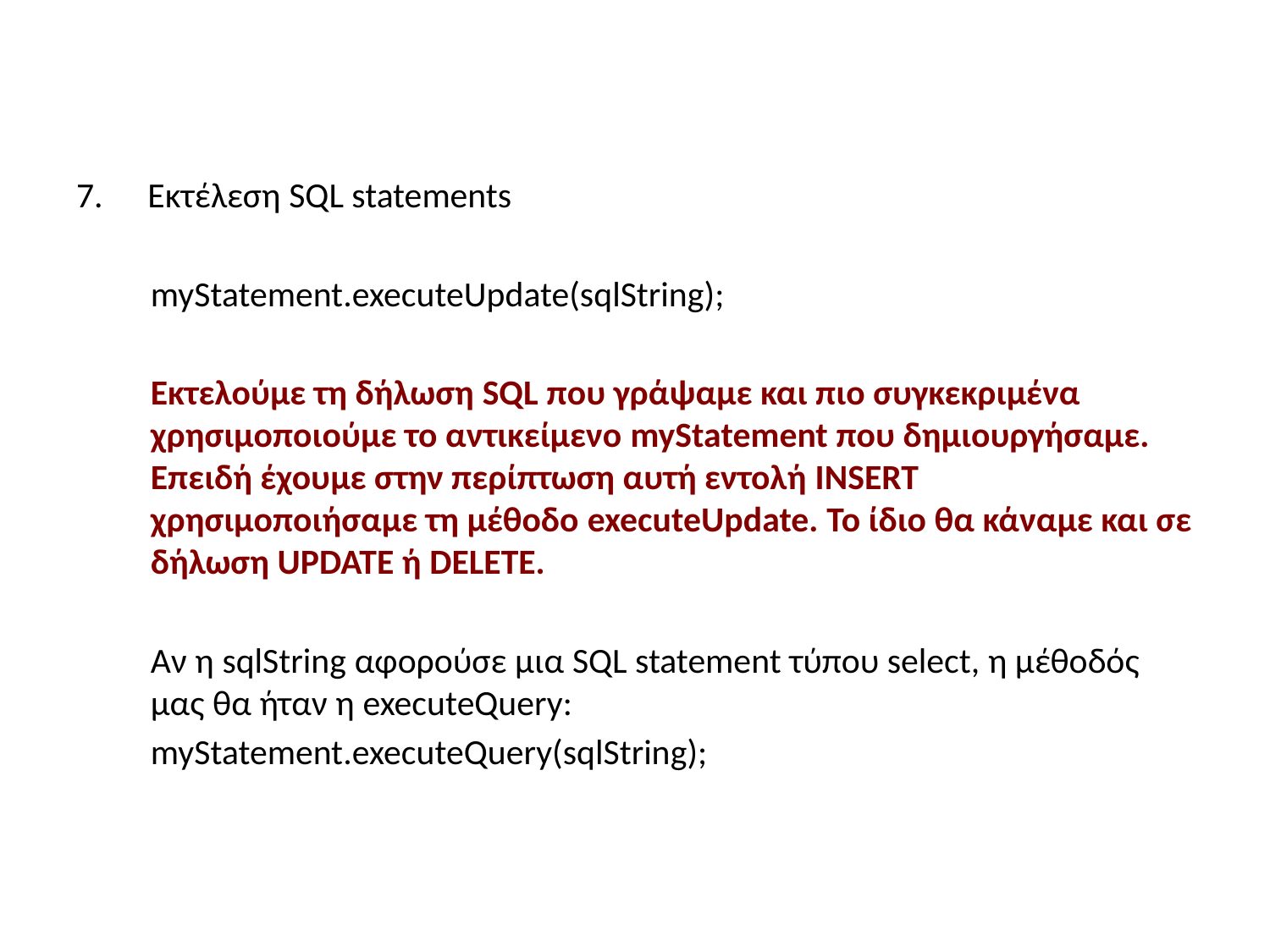

#
Εκτέλεση SQL statements

myStatement.executeUpdate(sqlString);

Εκτελούμε τη δήλωση SQL που γράψαμε και πιο συγκεκριμένα χρησιμοποιούμε το αντικείμενο myStatement που δημιουργήσαμε. Επειδή έχουμε στην περίπτωση αυτή εντολή INSERT χρησιμοποιήσαμε τη μέθοδο executeUpdate. Το ίδιο θα κάναμε και σε δήλωση UPDATE ή DELETE.

Αν η sqlString αφορούσε μια SQL statement τύπου select, η μέθοδός μας θα ήταν η executeQuery:
myStatement.executeQuery(sqlString);